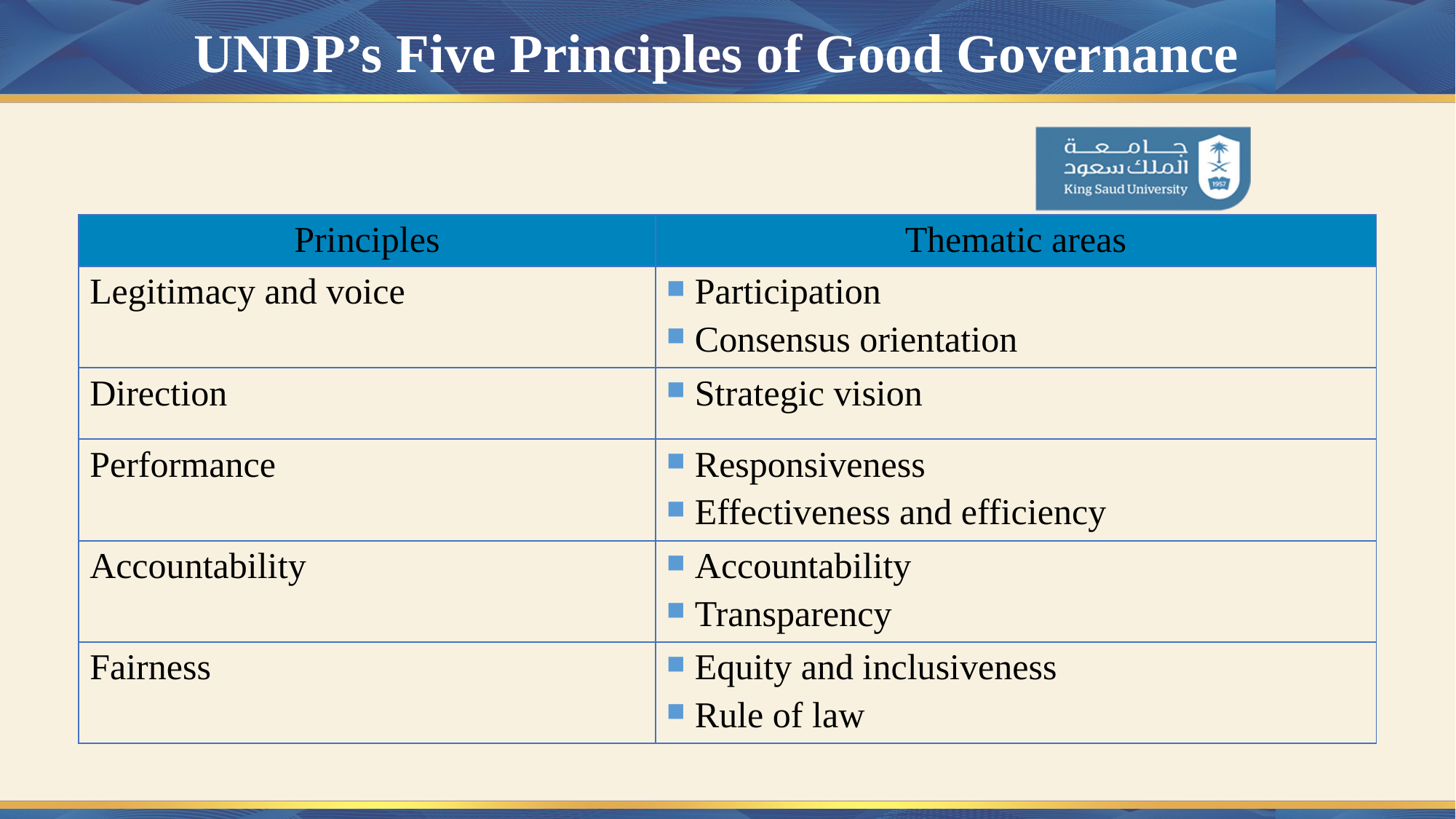

# UNDP’s Five Principles of Good Governance
| Principles | Thematic areas |
| --- | --- |
| Legitimacy and voice | Participation Consensus orientation |
| Direction | Strategic vision |
| Performance | Responsiveness Effectiveness and efficiency |
| Accountability | Accountability Transparency |
| Fairness | Equity and inclusiveness Rule of law |